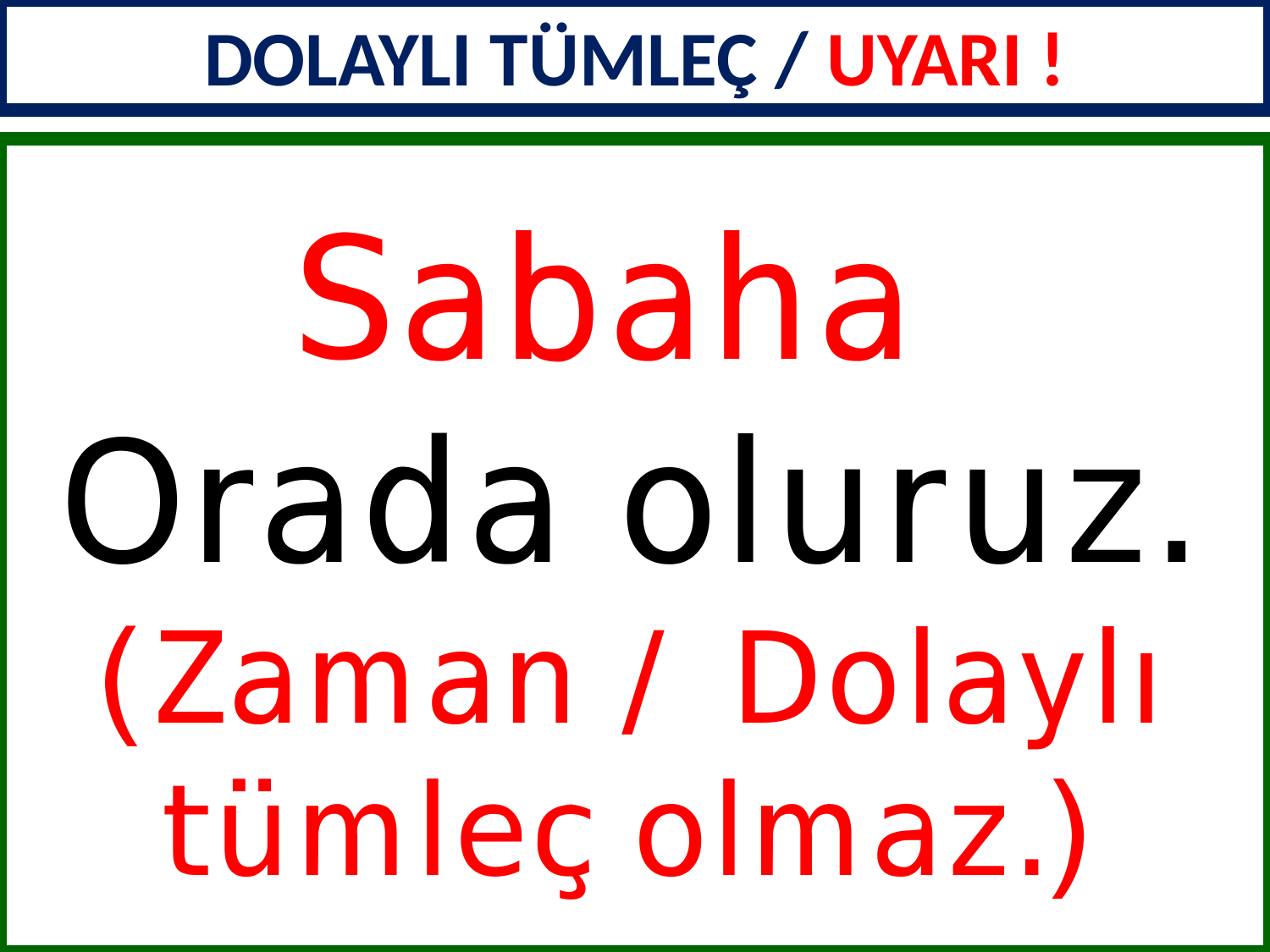

DOLAYLI TÜMLEÇ / UYARI !
Sabaha
Orada oluruz.
(Zaman / Dolaylı tümleç olmaz.)